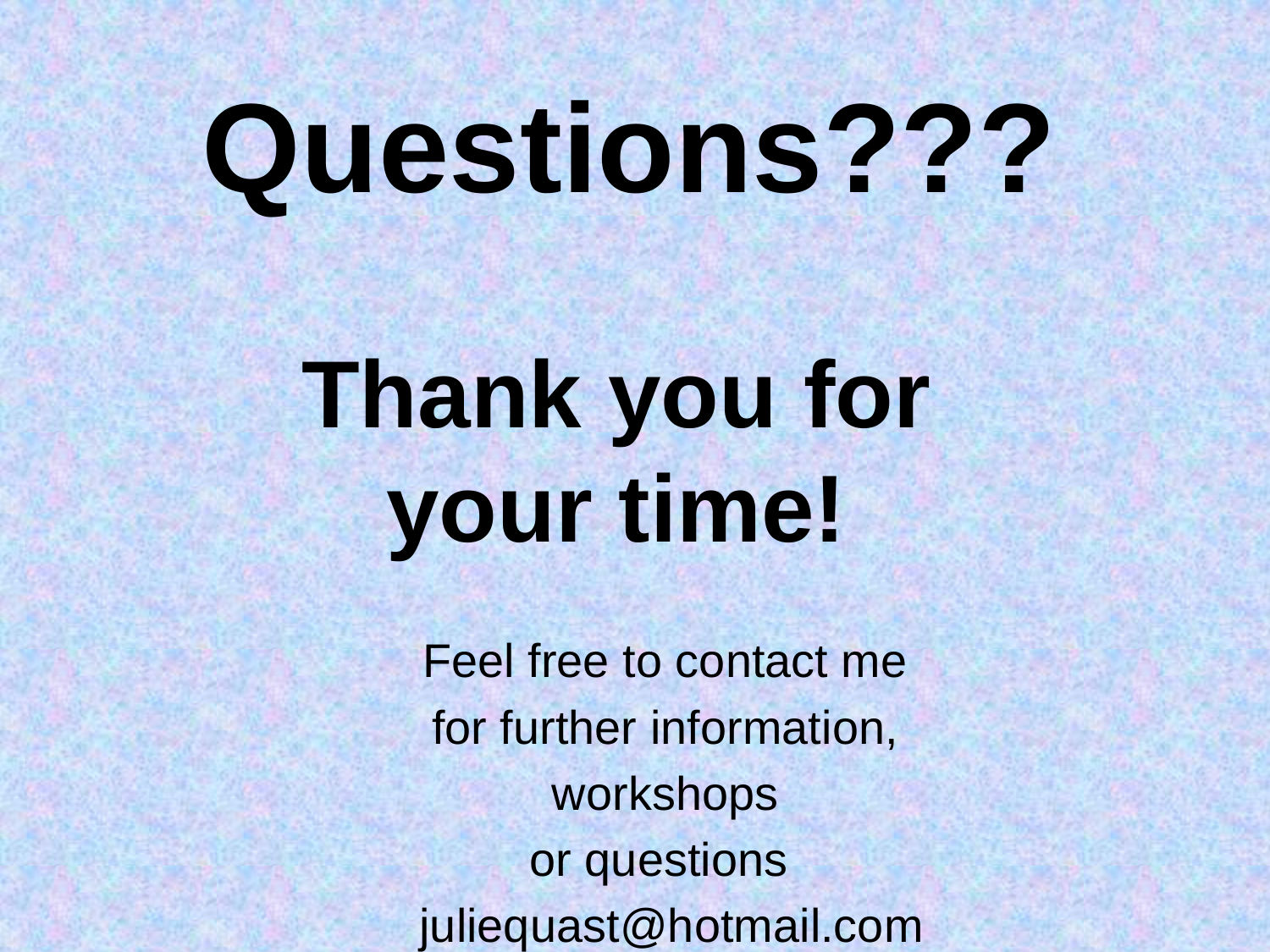

# Questions??? Thank you for your time!
Feel free to contact me
for further information,
workshops
or questions
juliequast@hotmail.com